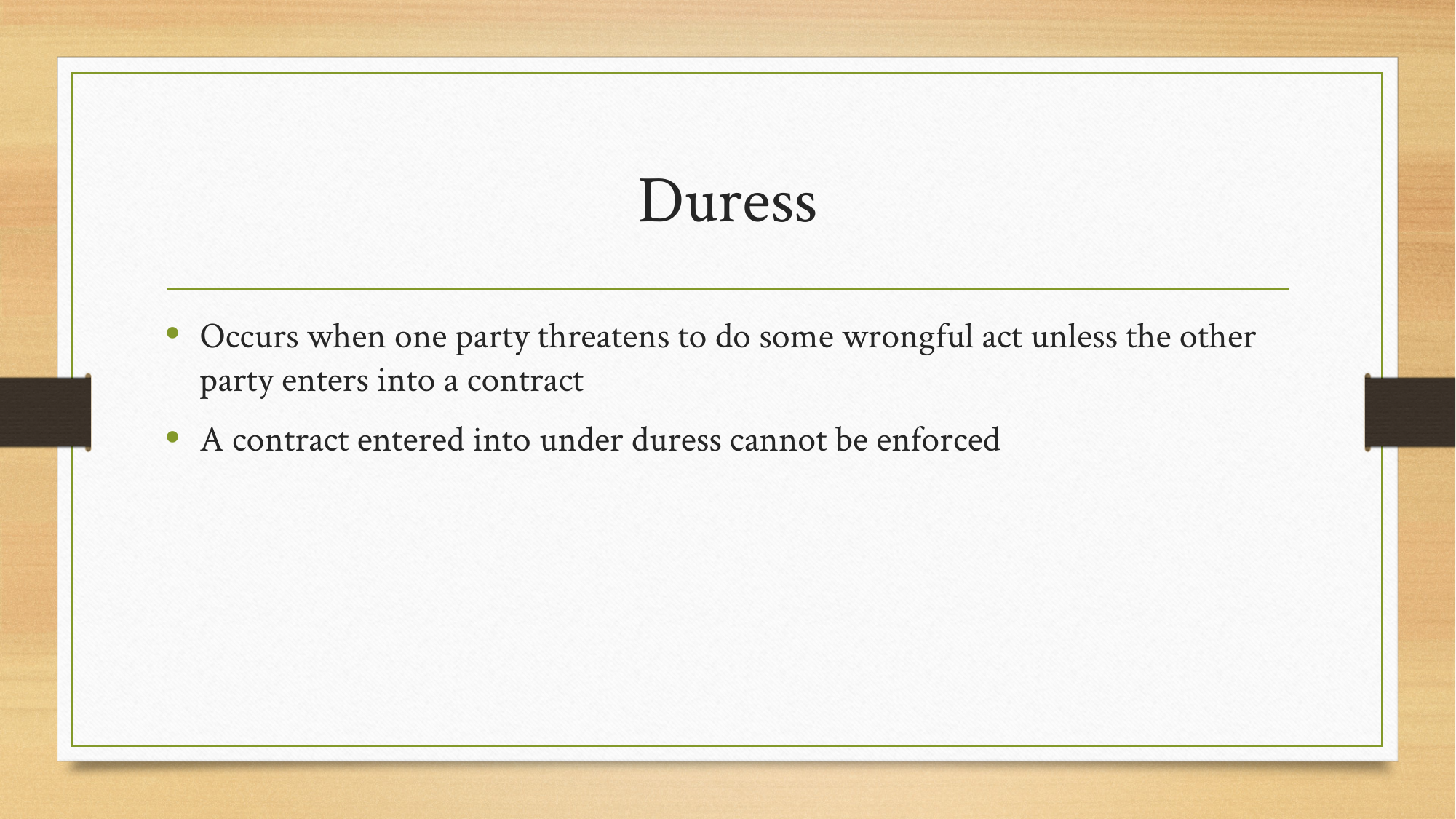

# Duress
Occurs when one party threatens to do some wrongful act unless the other party enters into a contract
A contract entered into under duress cannot be enforced